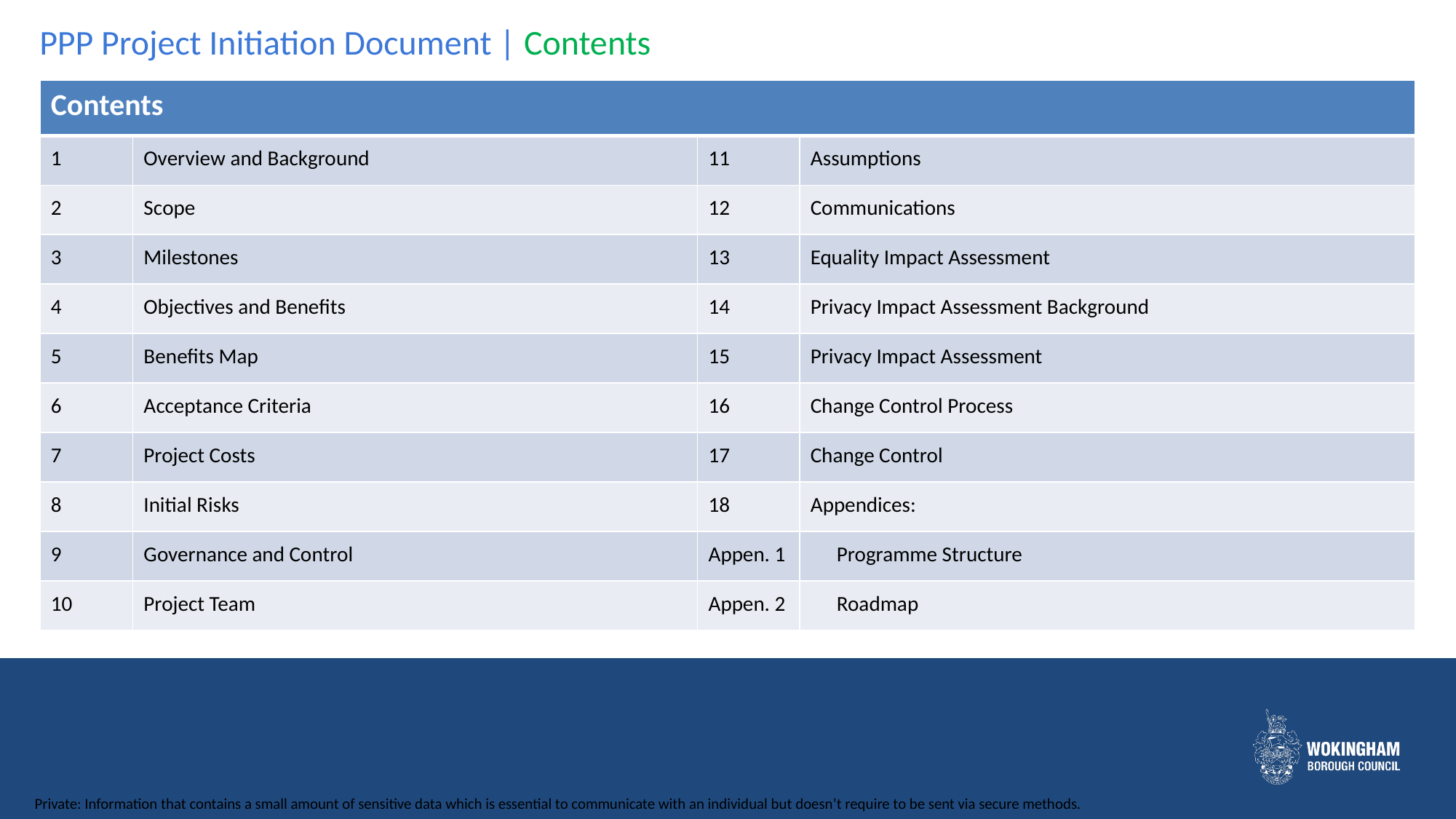

# PPP Project Initiation Document | Contents
| Contents |  |  |  |
| --- | --- | --- | --- |
| 1 | Overview and Background | 11 | Assumptions |
| 2 | Scope | 12 | Communications |
| 3 | Milestones | 13 | Equality Impact Assessment |
| 4 | Objectives and Benefits | 14 | Privacy Impact Assessment Background |
| 5 | Benefits Map | 15 | Privacy Impact Assessment |
| 6 | Acceptance Criteria | 16 | Change Control Process |
| 7 | Project Costs | 17 | Change Control |
| 8 | Initial Risks | 18 | Appendices: |
| 9 | Governance and Control | Appen. 1 | Programme Structure |
| 10 | Project Team | Appen. 2 | Roadmap |